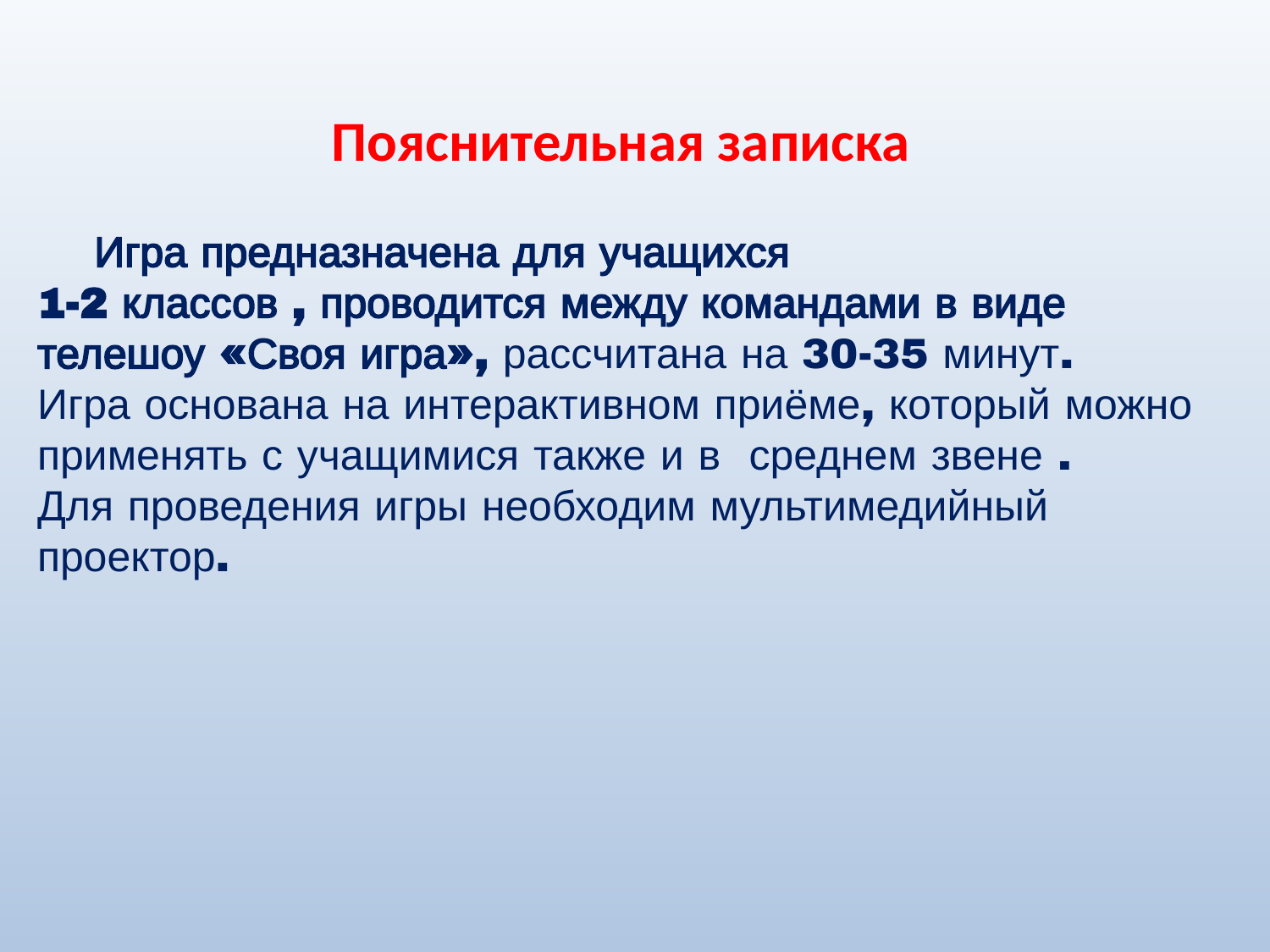

# Пояснительная записка
    Игра предназначена для учащихся
1-2 классов , проводится между командами в виде телешоу «Своя игра», рассчитана на 30-35 минут.
Игра основана на интерактивном приёме, который можно применять с учащимися также и в  среднем звене .
Для проведения игры необходим мультимедийный проектор.